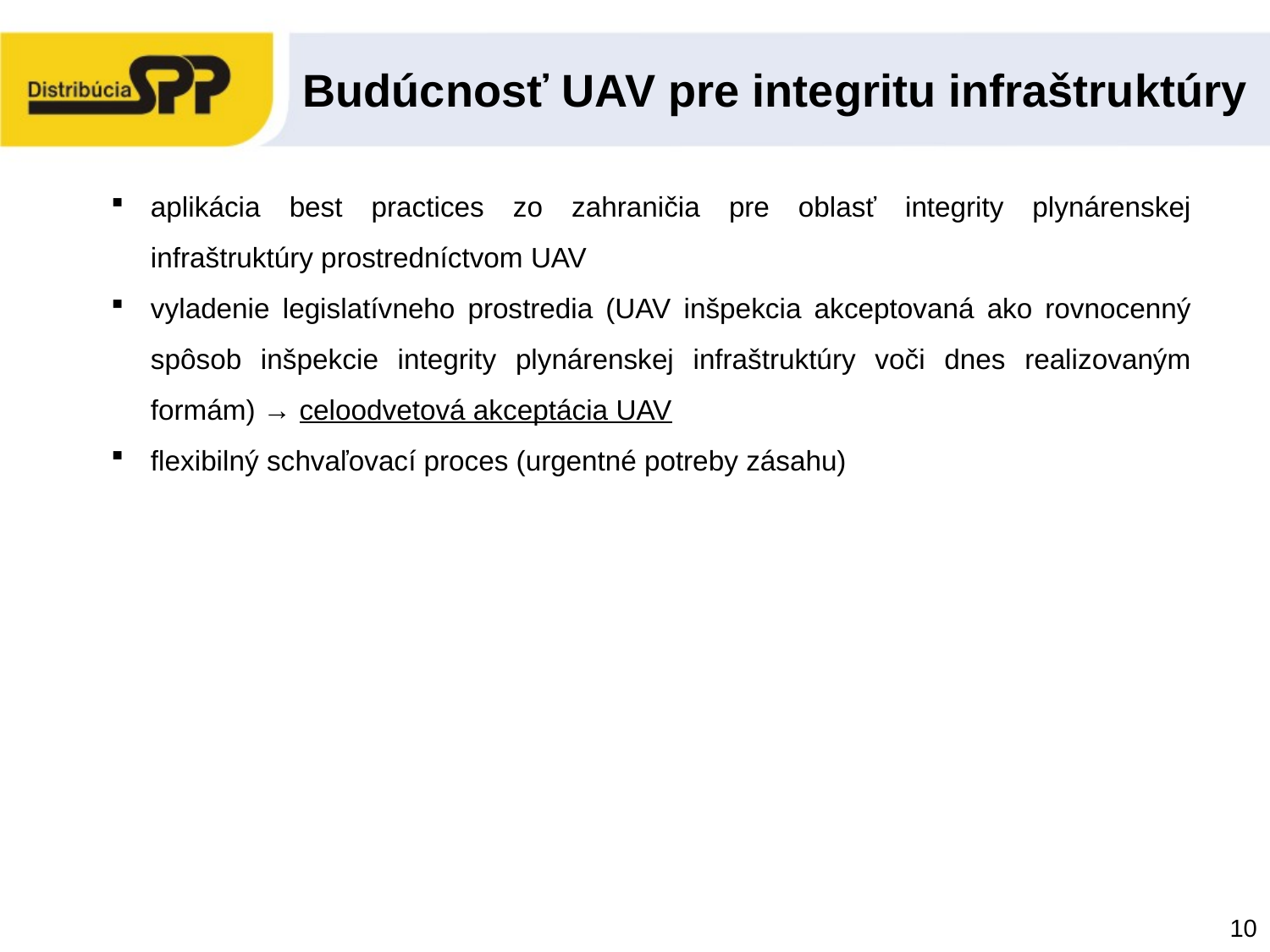

Budúcnosť UAV pre integritu infraštruktúry
aplikácia best practices zo zahraničia pre oblasť integrity plynárenskej infraštruktúry prostredníctvom UAV
vyladenie legislatívneho prostredia (UAV inšpekcia akceptovaná ako rovnocenný spôsob inšpekcie integrity plynárenskej infraštruktúry voči dnes realizovaným formám) → celoodvetová akceptácia UAV
flexibilný schvaľovací proces (urgentné potreby zásahu)
10